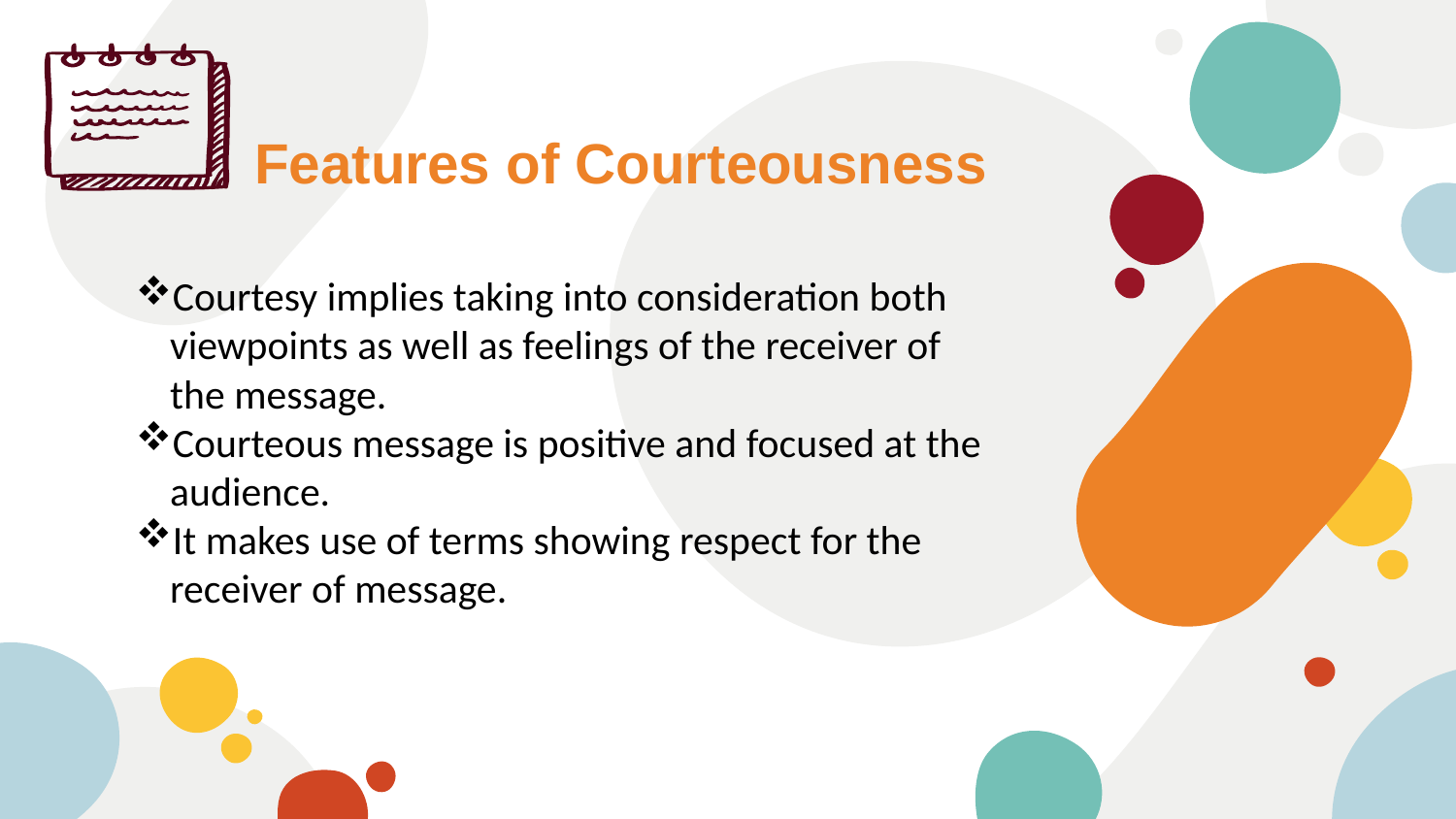

# Features of Courteousness
Courtesy implies taking into consideration both viewpoints as well as feelings of the receiver of the message.
Courteous message is positive and focused at the audience.
It makes use of terms showing respect for the receiver of message.

16